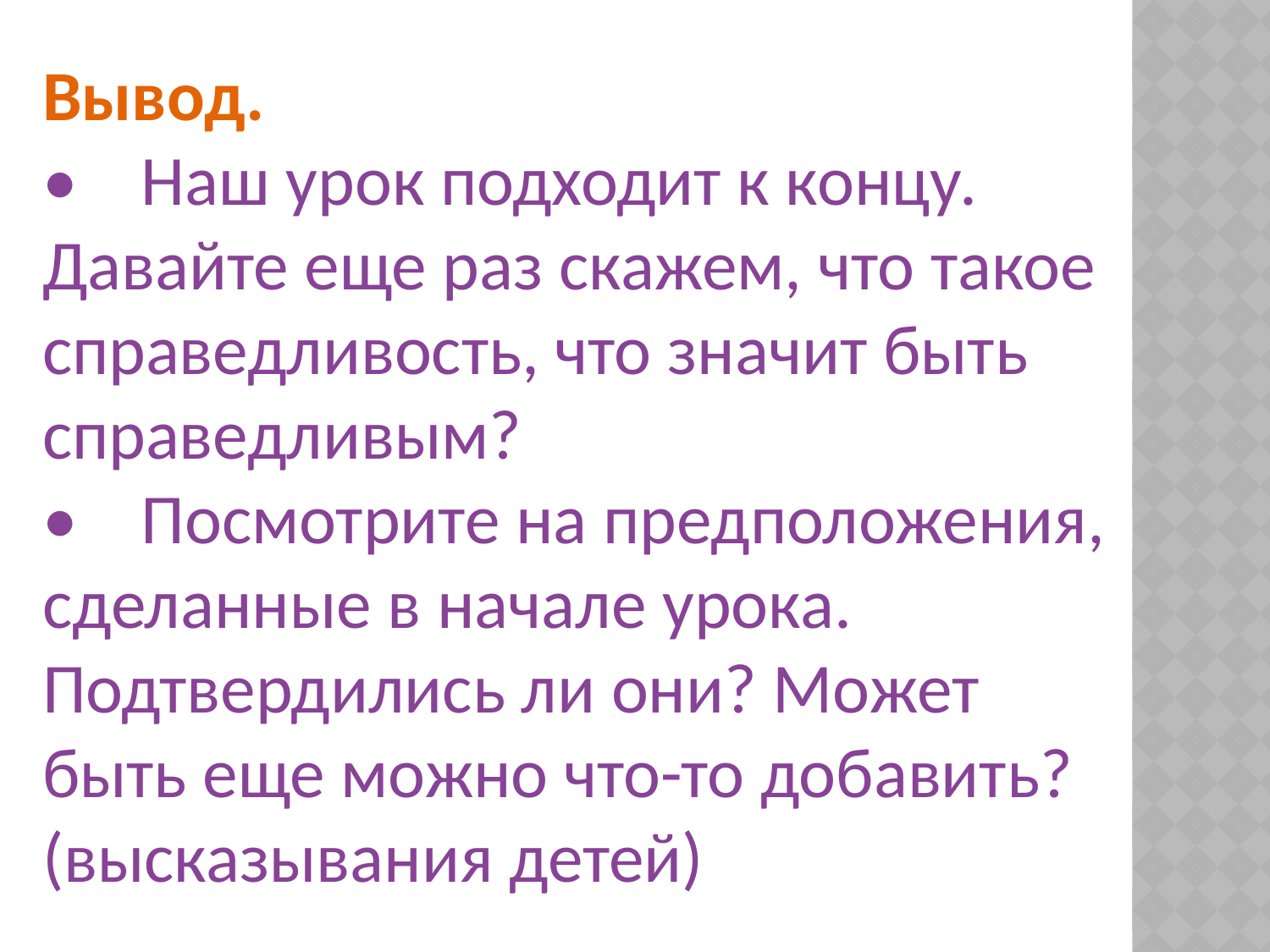

Вывод.
•    Наш урок подходит к концу. Давайте еще раз скажем, что такое справедливость, что значит быть справедливым?
•    Посмотрите на предположения, сделанные в начале урока. Подтвердились ли они? Может быть еще можно что-то добавить? (высказывания детей)